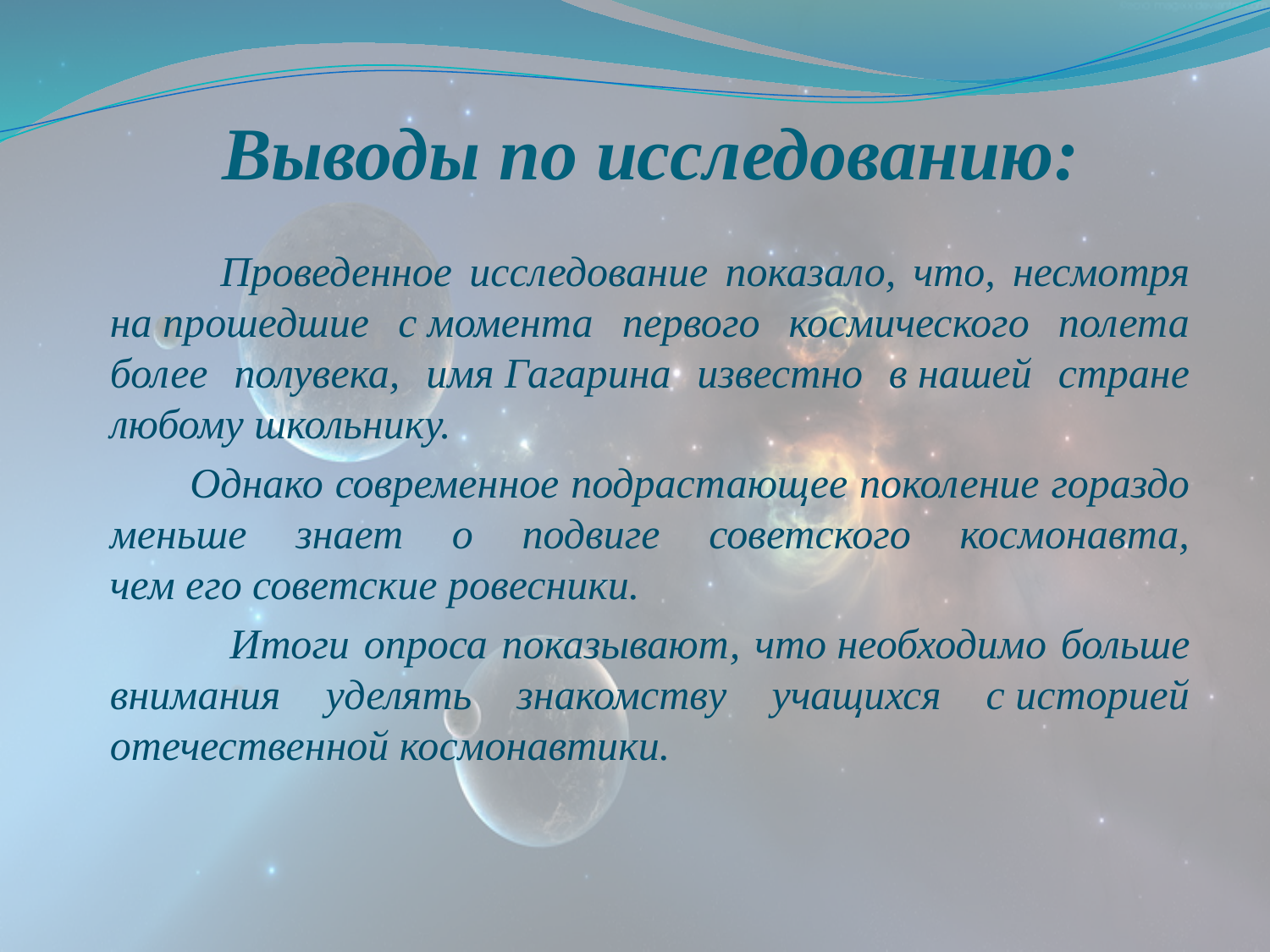

# Выводы по исследованию:
	        Проведенное исследование показало, что, несмотря на прошедшие с момента первого космического полета более полувека, имя Гагарина известно в нашей стране любому школьнику.
          Однако современное подрастающее поколение гораздо меньше знает о подвиге советского космонавта, чем его советские ровесники.
           Итоги опроса показывают, что необходимо больше внимания уделять знакомству учащихся с историей отечественной космонавтики.